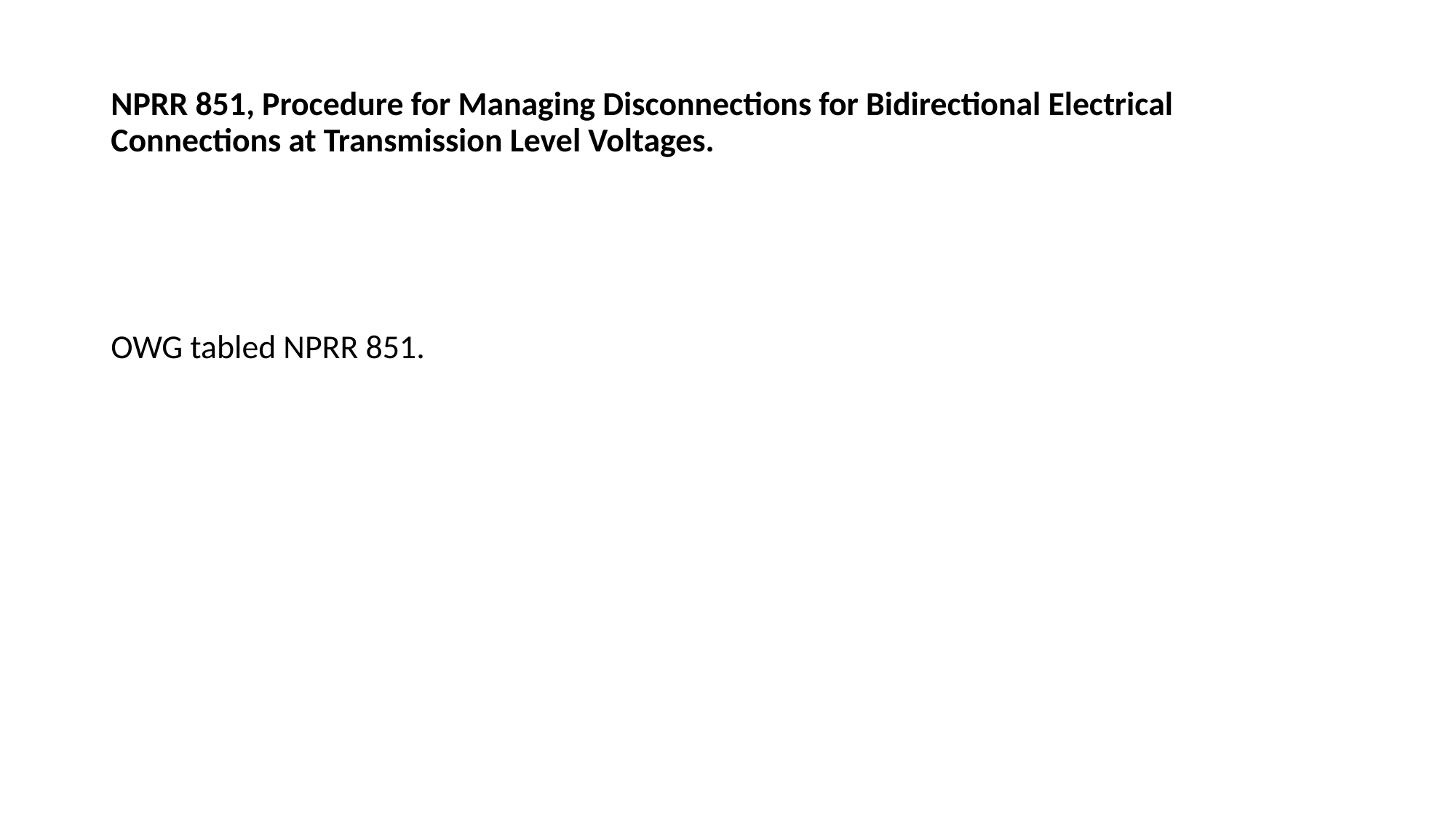

# NPRR 851, Procedure for Managing Disconnections for Bidirectional Electrical Connections at Transmission Level Voltages.

OWG tabled NPRR 851.